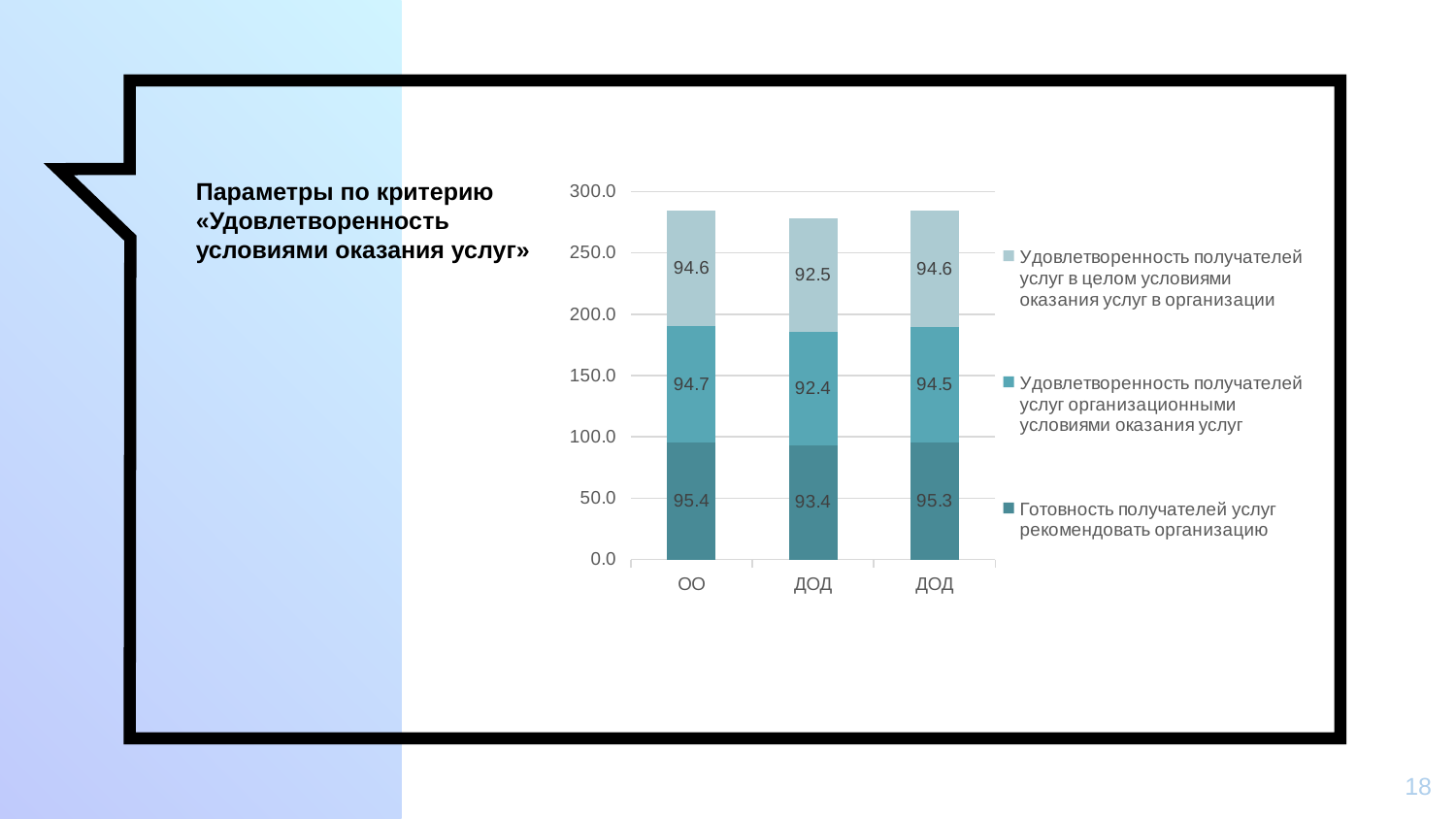

Параметры по критерию «Удовлетворенность условиями оказания услуг»

### Chart

| Category | Готовность получателей услуг рекомендовать организацию  | Удовлетворенность получателей услуг организационными условиями оказания услуг | Удовлетворенность получателей услуг в целом условиями оказания услуг в организации  |
|---|---|---|---|
| ОО | 95.43587891434915 | 94.66672017336168 | 94.57977179394571 |
| ДОД | 93.3933457588135 | 92.43764127374389 | 92.50703890232779 |
| ДОД | 95.32527426455174 | 94.52169659702326 | 94.55663475648103 |
18